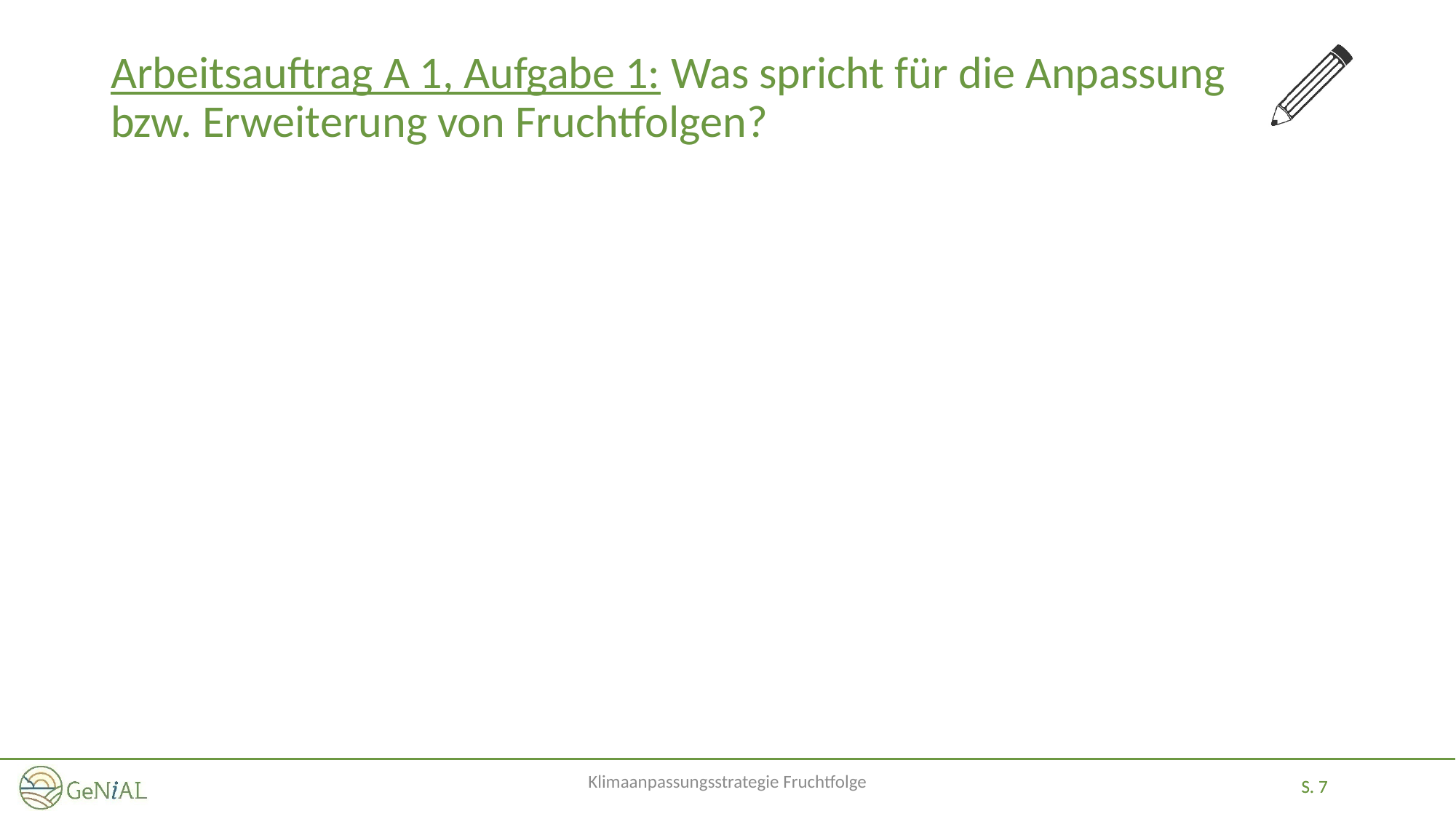

# Arbeitsauftrag A 1, Aufgabe 1: Was spricht für die Anpassung bzw. Erweiterung von Fruchtfolgen?
Klimaanpassungsstrategie Fruchtfolge